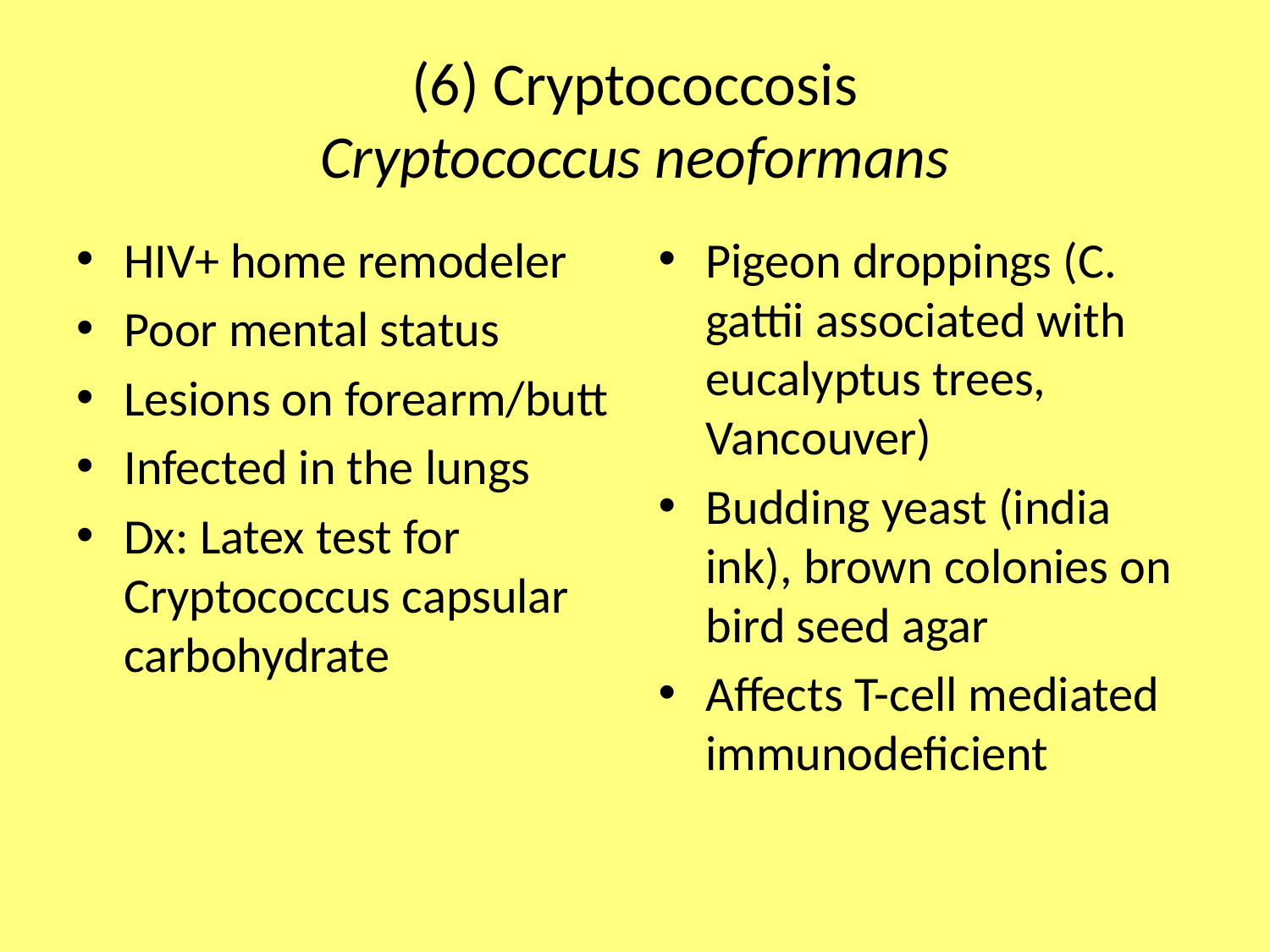

# (6) Cryptococcosis Cryptococcus neoformans
HIV+ home remodeler
Poor mental status
Lesions on forearm/butt
Infected in the lungs
Dx: Latex test for Cryptococcus capsular carbohydrate
Pigeon droppings (C. gattii associated with eucalyptus trees, Vancouver)
Budding yeast (india ink), brown colonies on bird seed agar
Affects T-cell mediated immunodeficient